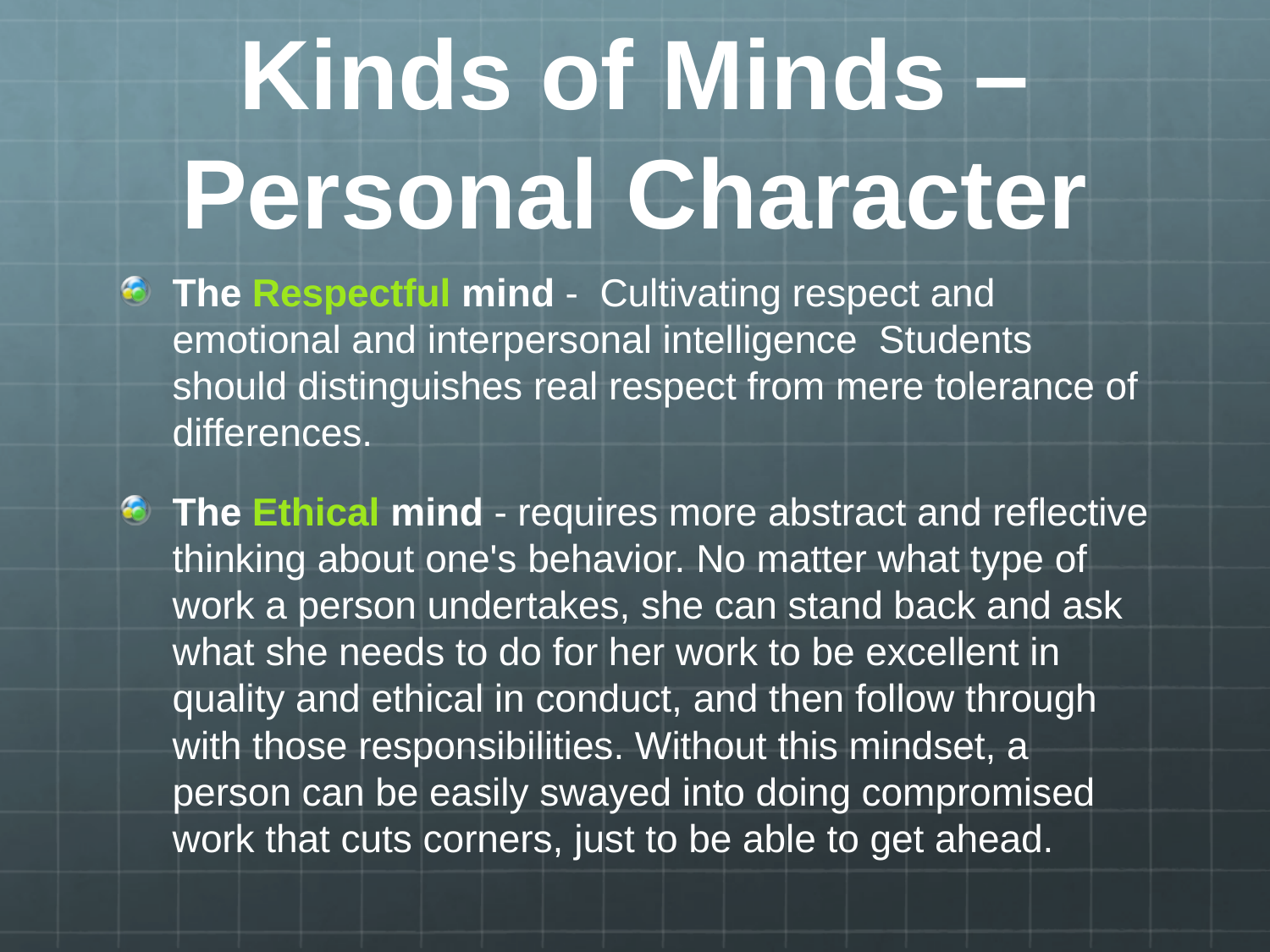

# Kinds of Minds – Personal Character
The Respectful mind -  Cultivating respect and emotional and interpersonal intelligence  Students should distinguishes real respect from mere tolerance of differences.
The Ethical mind - requires more abstract and reflective thinking about one's behavior. No matter what type of work a person undertakes, she can stand back and ask what she needs to do for her work to be excellent in quality and ethical in conduct, and then follow through with those responsibilities. Without this mindset, a person can be easily swayed into doing compromised work that cuts corners, just to be able to get ahead.